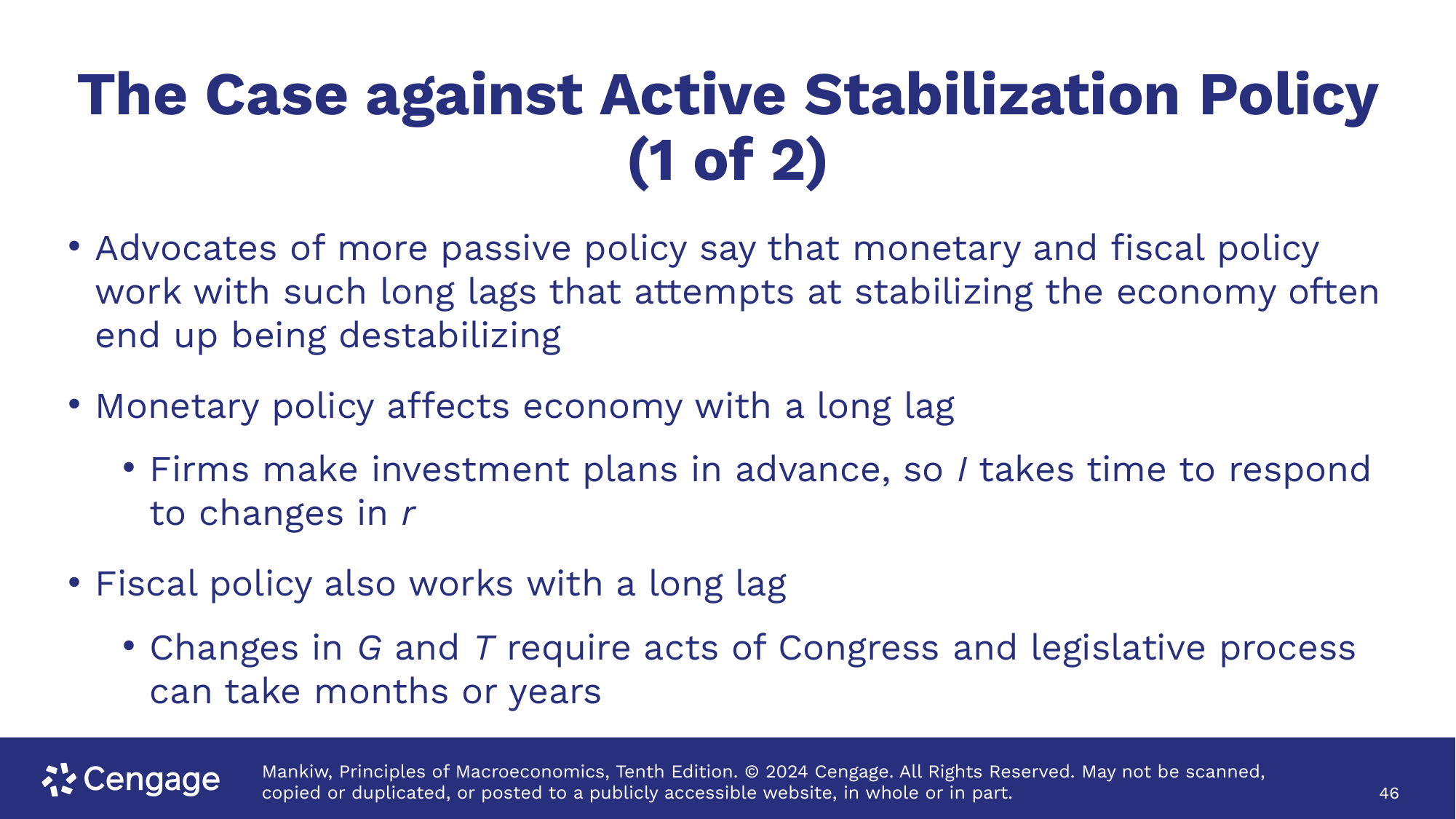

# The Case against Active Stabilization Policy (1 of 2)
Advocates of more passive policy say that monetary and fiscal policy work with such long lags that attempts at stabilizing the economy often end up being destabilizing
Monetary policy affects economy with a long lag
Firms make investment plans in advance, so I takes time to respond to changes in r
Fiscal policy also works with a long lag
Changes in G and T require acts of Congress and legislative process can take months or years